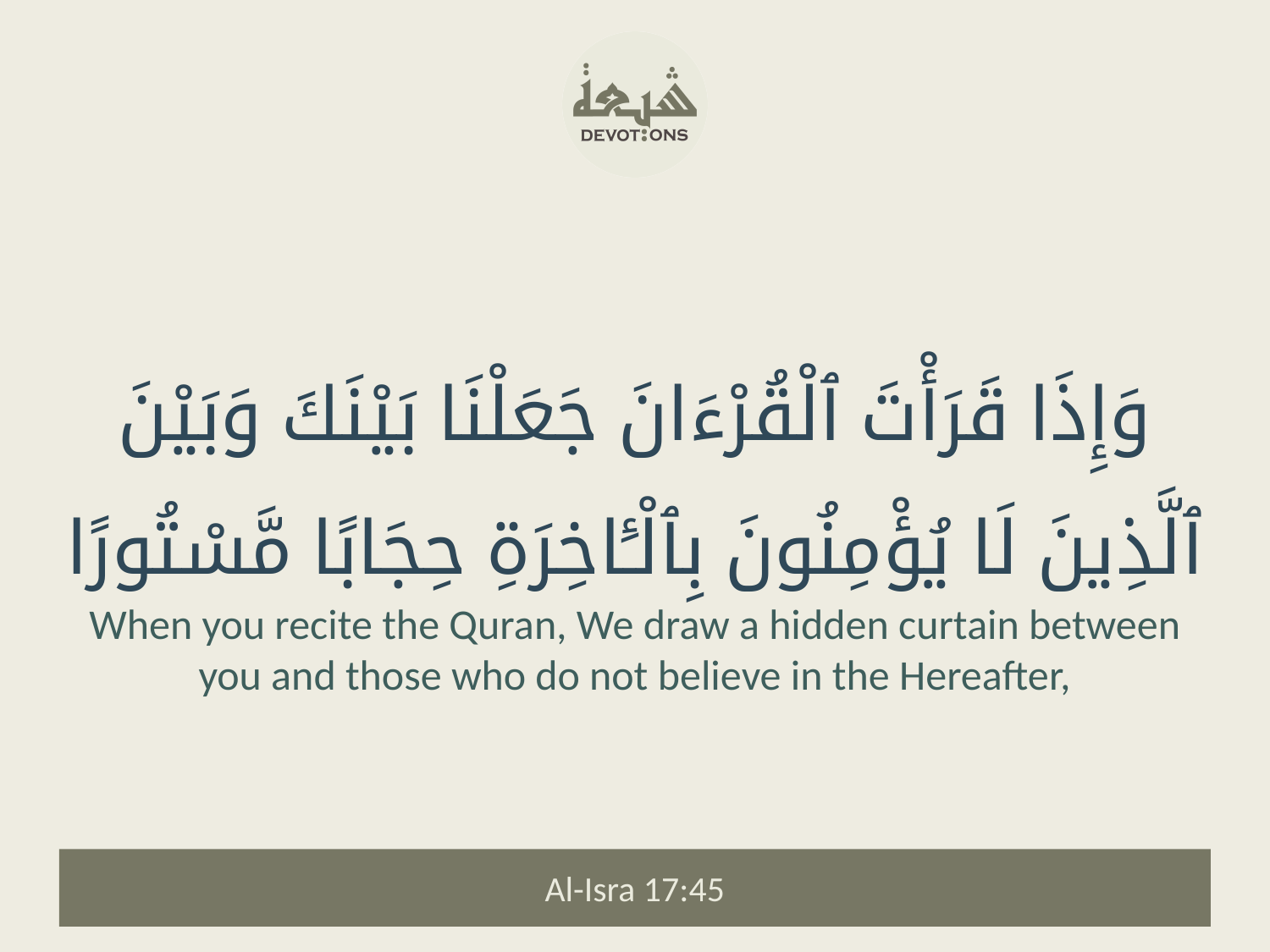

وَإِذَا قَرَأْتَ ٱلْقُرْءَانَ جَعَلْنَا بَيْنَكَ وَبَيْنَ ٱلَّذِينَ لَا يُؤْمِنُونَ بِٱلْـَٔاخِرَةِ حِجَابًا مَّسْتُورًا
When you recite the Quran, We draw a hidden curtain between you and those who do not believe in the Hereafter,
Al-Isra 17:45